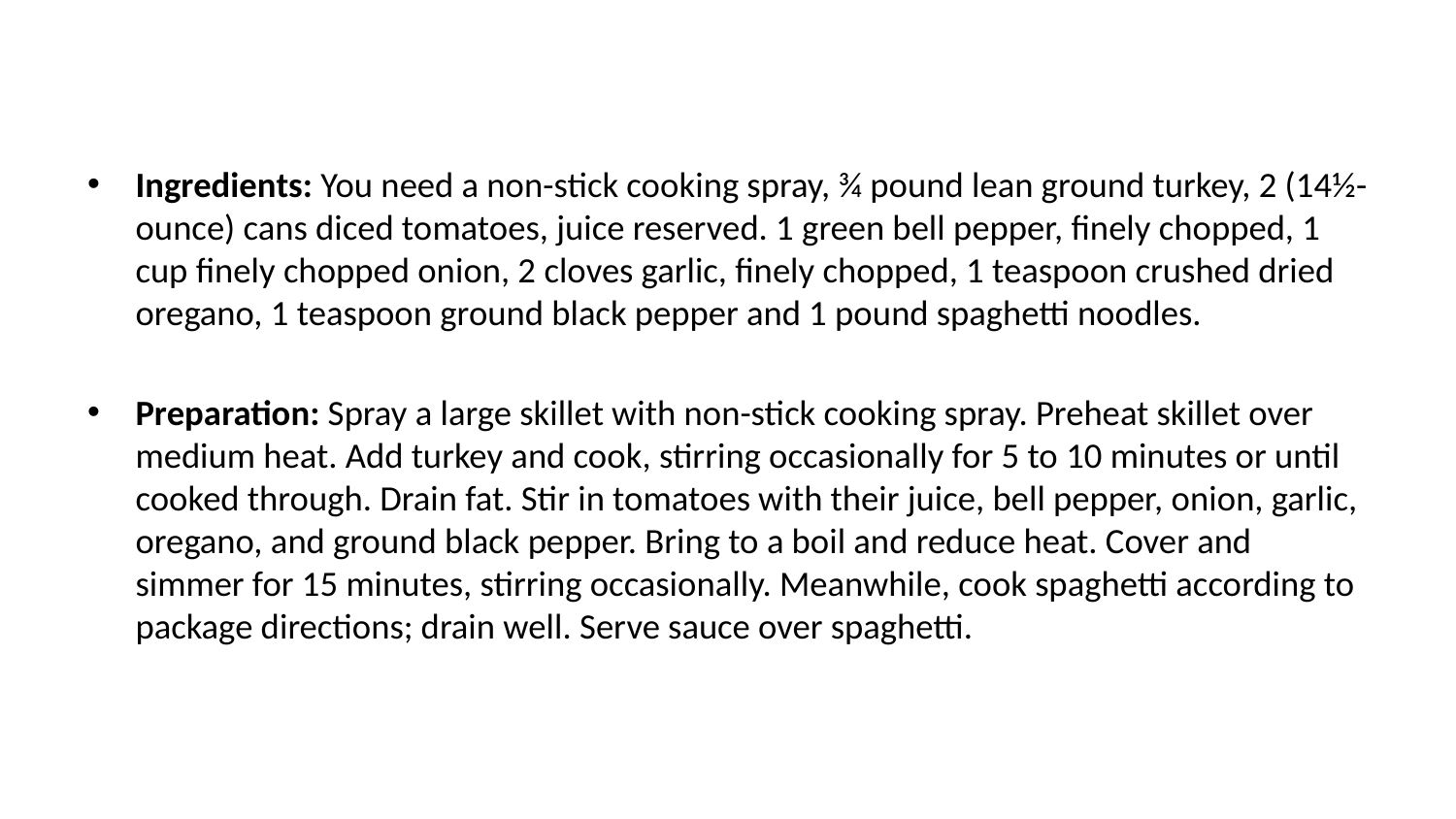

Ingredients: You need a non-stick cooking spray, ¾ pound lean ground turkey, 2 (14½-ounce) cans diced tomatoes, juice reserved. 1 green bell pepper, finely chopped, 1 cup finely chopped onion, 2 cloves garlic, finely chopped, 1 teaspoon crushed dried oregano, 1 teaspoon ground black pepper and 1 pound spaghetti noodles.

Preparation: Spray a large skillet with non-stick cooking spray. Preheat skillet over medium heat. Add turkey and cook, stirring occasionally for 5 to 10 minutes or until cooked through. Drain fat. Stir in tomatoes with their juice, bell pepper, onion, garlic, oregano, and ground black pepper. Bring to a boil and reduce heat. Cover and simmer for 15 minutes, stirring occasionally. Meanwhile, cook spaghetti according to package directions; drain well. Serve sauce over spaghetti.